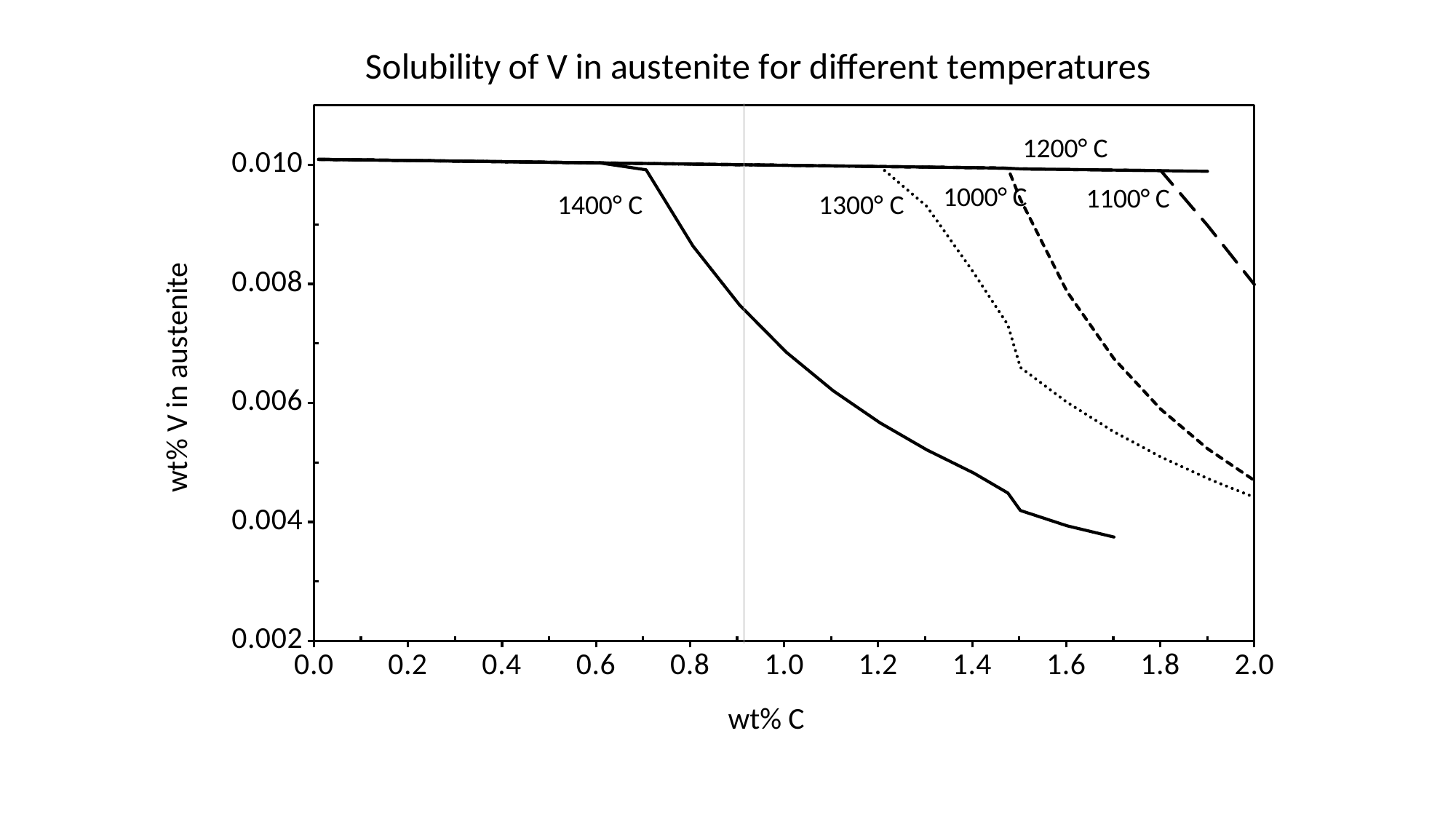

### Chart: Solubility of V in austenite for different temperatures

| Category |  |  |  |  |  |
|---|---|---|---|---|---|
1200° C
1400° C
1300° C